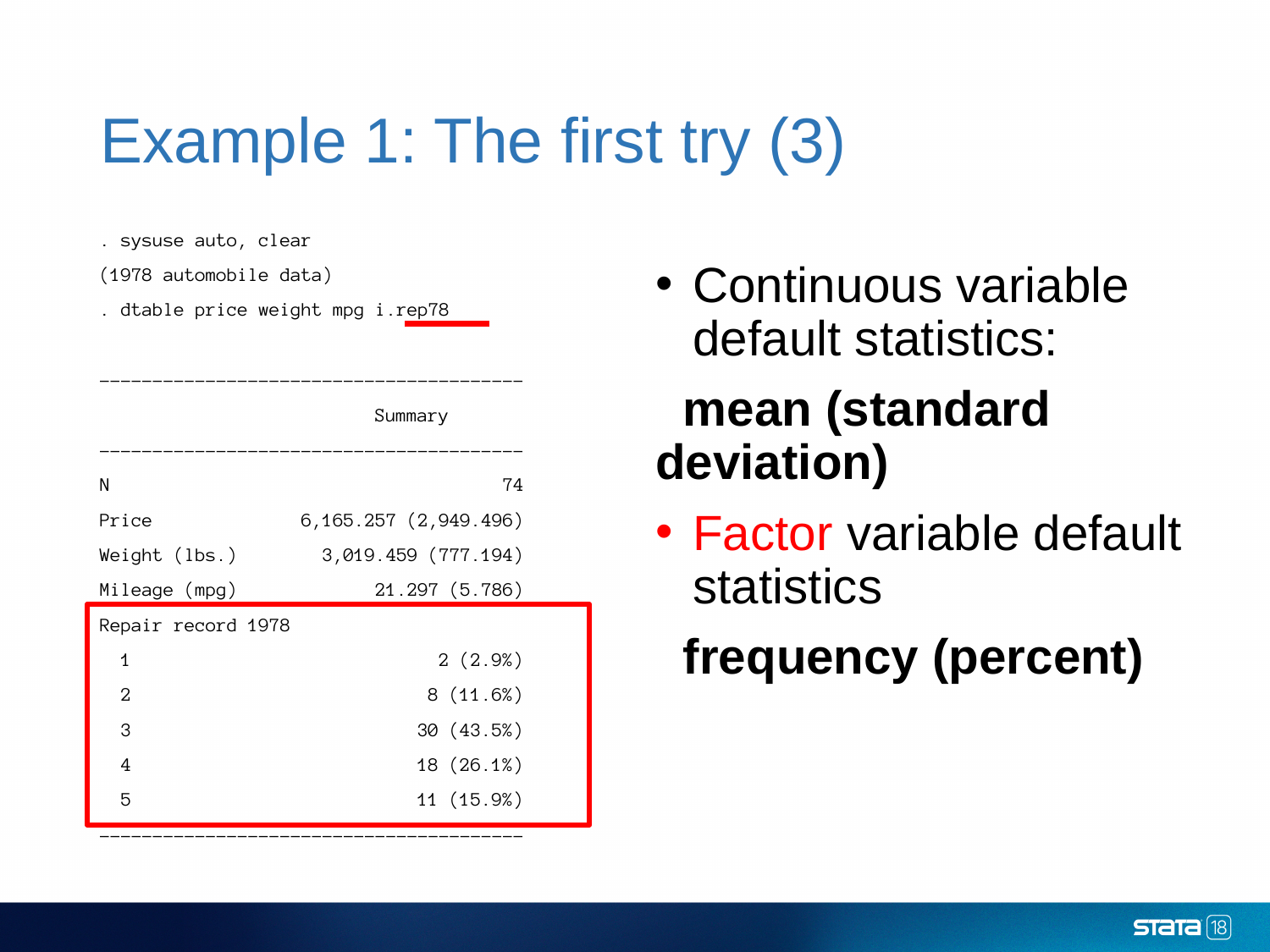

# Example 1: The first try (3)
. sysuse auto, clear
(1978 automobile data)
. dtable price weight mpg i.rep78

----------------------------------------
                          Summary
----------------------------------------
N                                     74
Price              6,165.257 (2,949.496)
Weight (lbs.)        3,019.459 (777.194)
Mileage (mpg)             21.297 (5.786)
Repair record 1978
  1                             2 (2.9%)
  2                            8 (11.6%)
  3                           30 (43.5%)
  4                           18 (26.1%)
  5                           11 (15.9%)
----------------------------------------
Continuous variable default statistics:
  mean (standard deviation)
Factor variable default statistics
  frequency (percent)